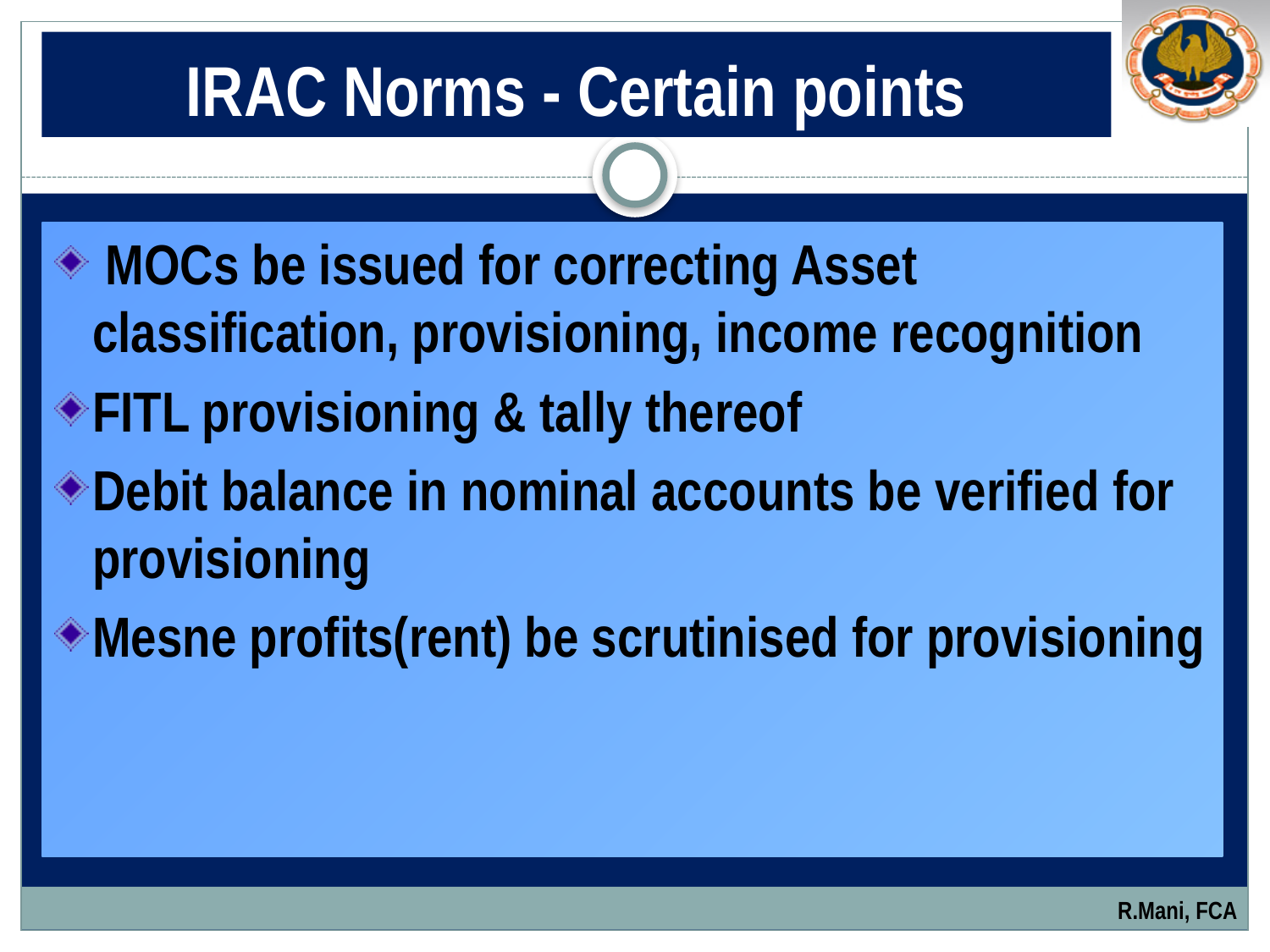

# IRAC Norms - Certain points
 MOCs be issued for correcting Asset  classification, provisioning, income recognition
FITL provisioning & tally thereof
Debit balance in nominal accounts be verified for provisioning
Mesne profits(rent) be scrutinised for provisioning